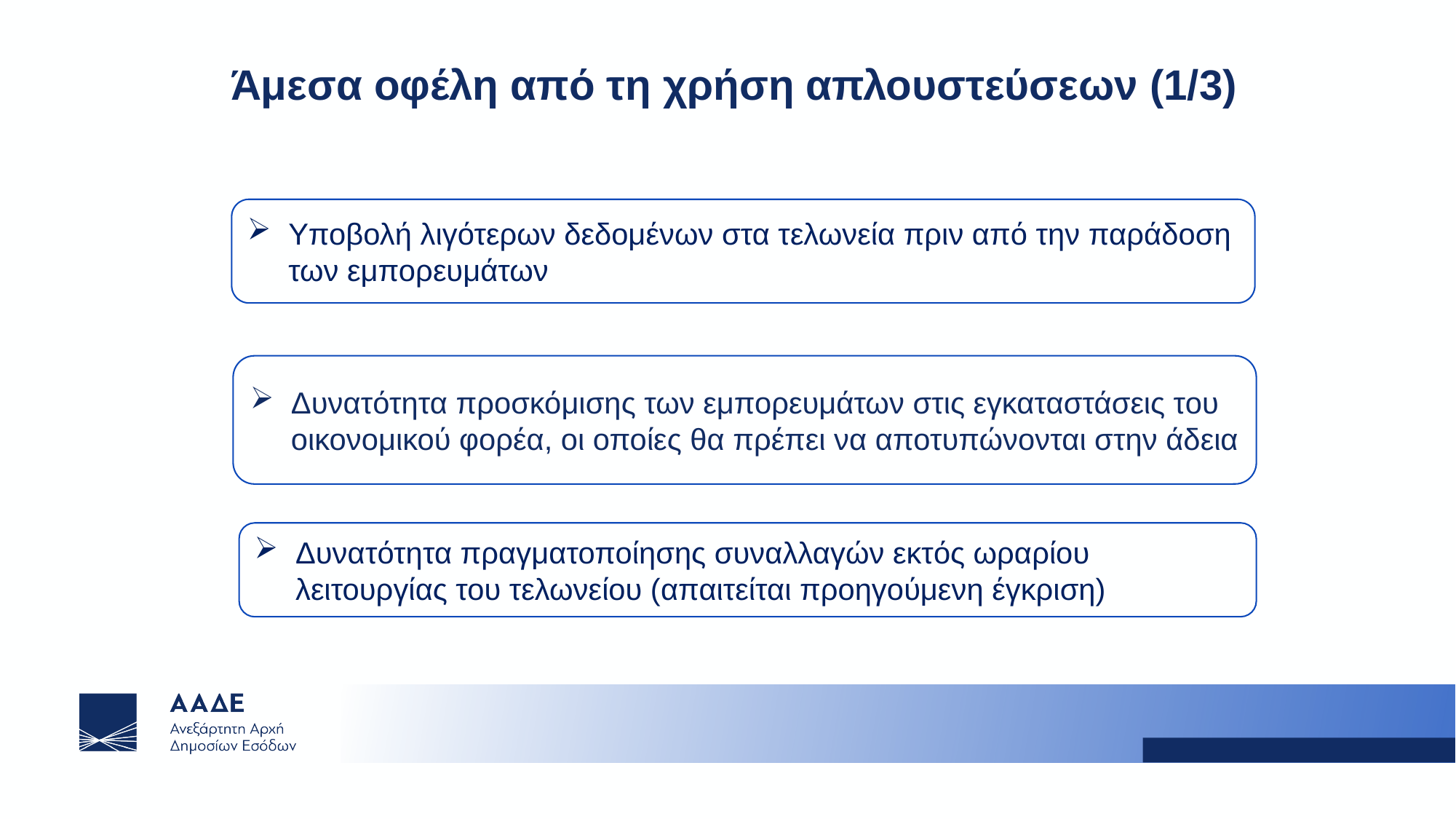

# Άμεσα οφέλη από τη χρήση απλουστεύσεων (1/3)

Υποβολή λιγότερων δεδομένων στα τελωνεία πριν από την παράδοση των εμπορευμάτων
Δυνατότητα προσκόμισης των εμπορευμάτων στις εγκαταστάσεις του οικονομικού φορέα, οι οποίες θα πρέπει να αποτυπώνονται στην άδεια
Δυνατότητα πραγματοποίησης συναλλαγών εκτός ωραρίου λειτουργίας του τελωνείου (απαιτείται προηγούμενη έγκριση)